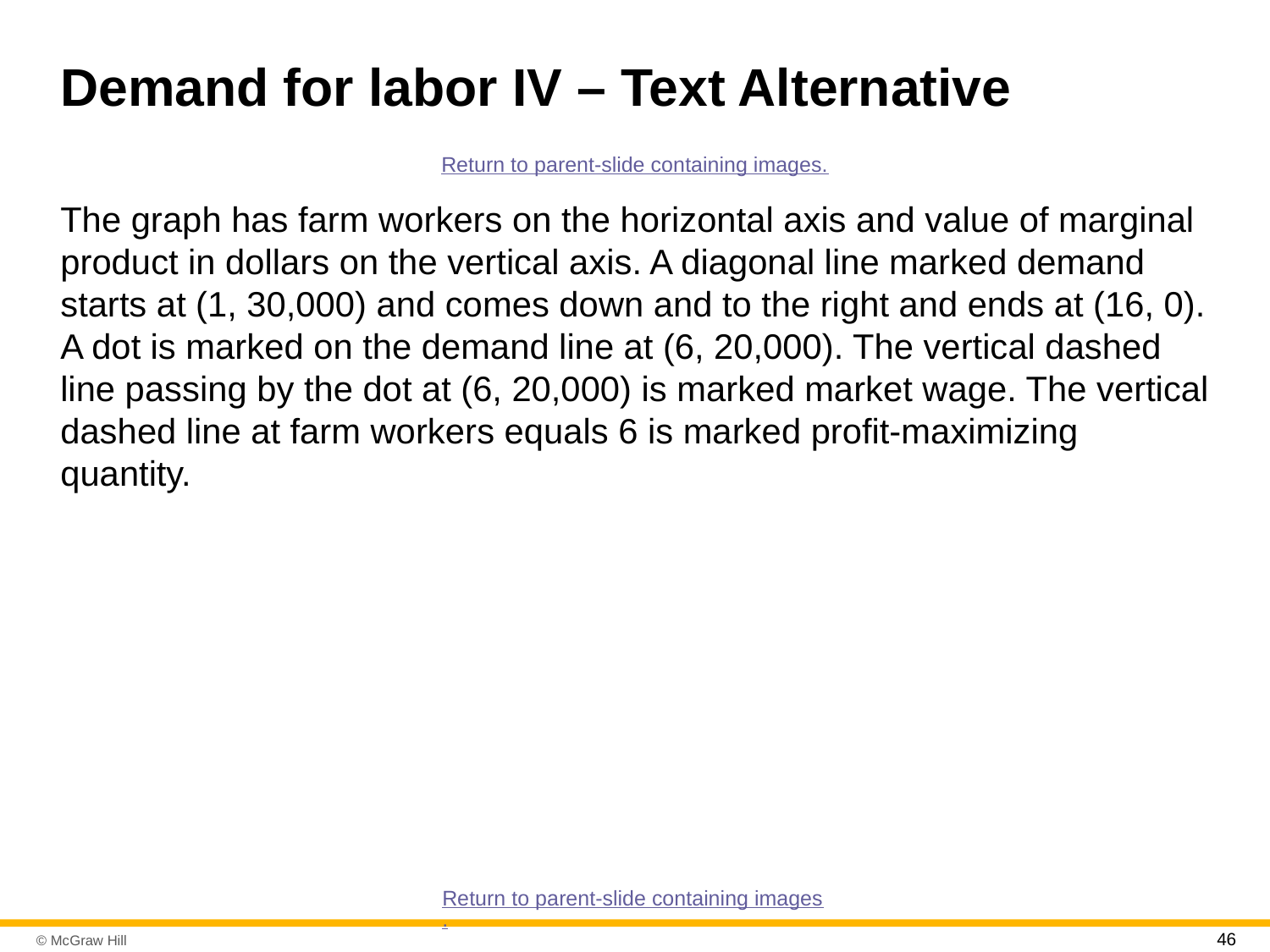

# Demand for labor IV – Text Alternative
Return to parent-slide containing images.
The graph has farm workers on the horizontal axis and value of marginal product in dollars on the vertical axis. A diagonal line marked demand starts at (1, 30,000) and comes down and to the right and ends at (16, 0). A dot is marked on the demand line at (6, 20,000). The vertical dashed line passing by the dot at (6, 20,000) is marked market wage. The vertical dashed line at farm workers equals 6 is marked profit-maximizing quantity.
Return to parent-slide containing images.